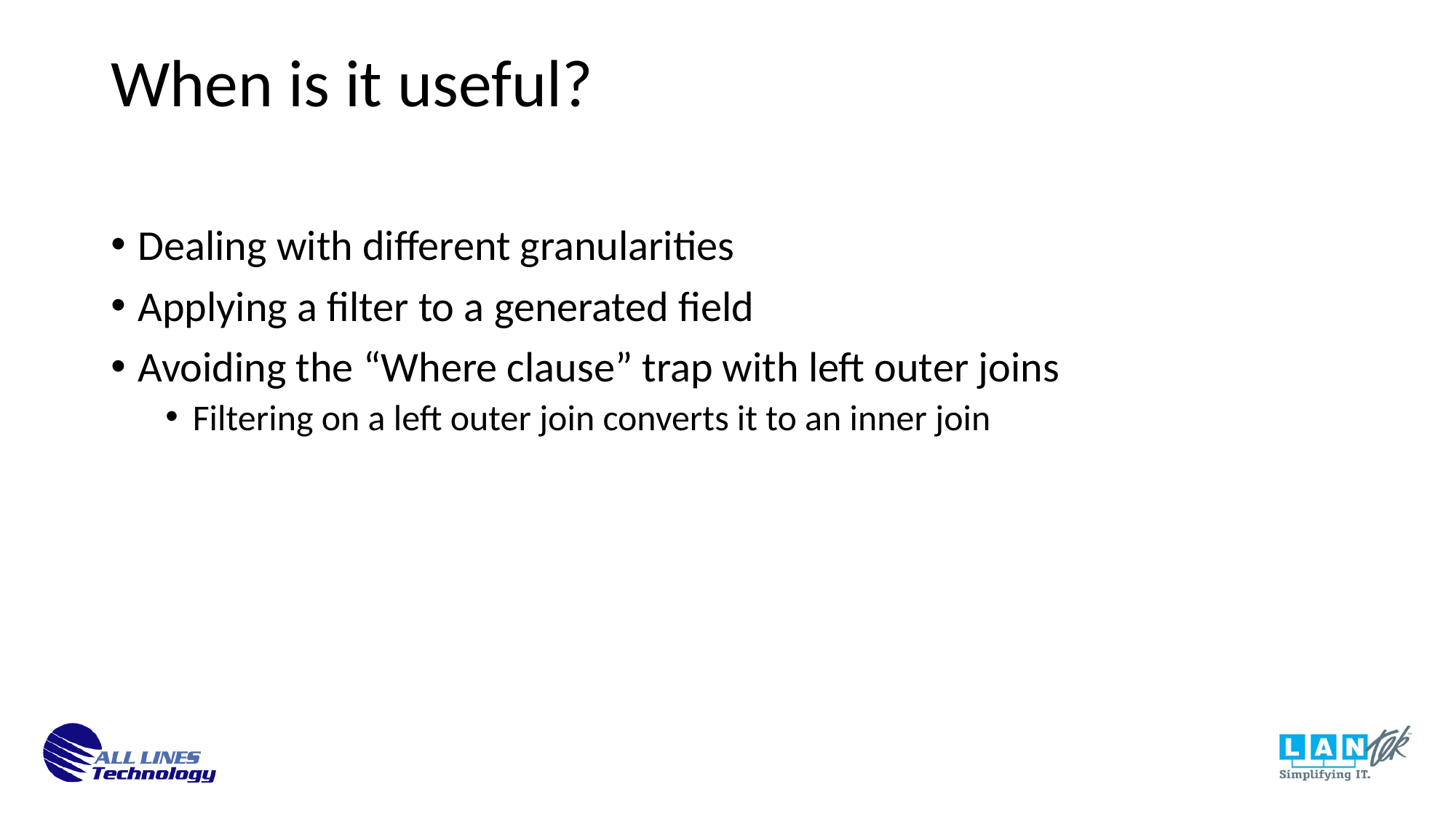

When is it useful?
Dealing with different granularities
Applying a filter to a generated field
Avoiding the “Where clause” trap with left outer joins
Filtering on a left outer join converts it to an inner join